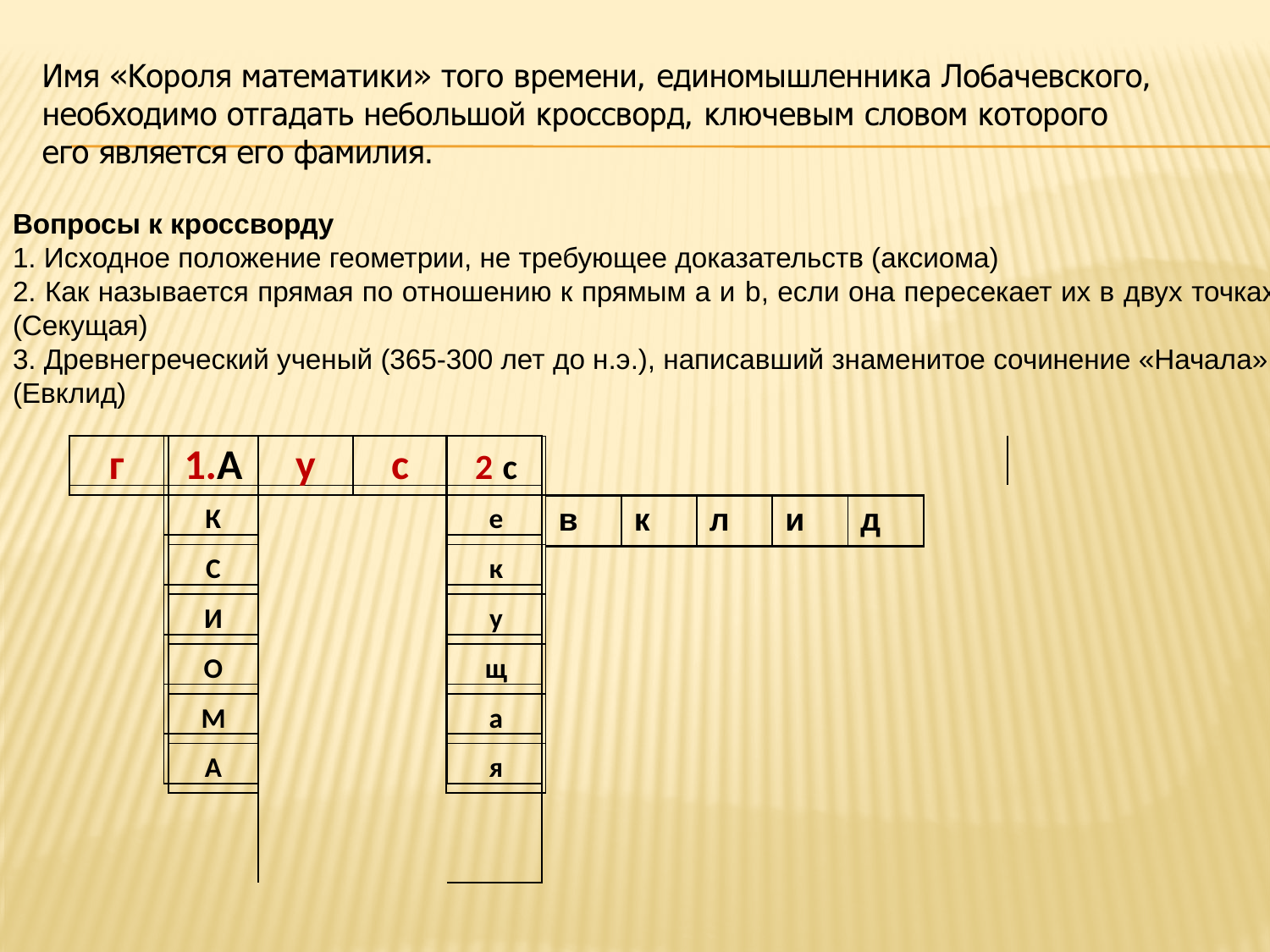

Имя «Короля математики» того времени, единомышленника Лобачевского, необходимо отгадать небольшой кроссворд, ключевым словом которого его является его фамилия.
|  |  |  |  |  |  |  |  |  |
| --- | --- | --- | --- | --- | --- | --- | --- | --- |
|  |  |  |  |  |  |  |  |  |
|  |  |  |  |  |  |  |  |  |
|  |  |  |  |  |  |  |  |  |
|  |  |  |  |  |  |  |  |  |
|  |  |  |  |  |  |  |  |  |
|  |  |  |  |  |  |  |  |  |
|  |  |  |  |  |  |  |  |  |
|  |  |  |  |  |  |  |  |  |
|  |  |  |  |  |  |  |  |  |
|  |  |  |  |  |  |  |  |  |
|  |  |  |  |  |  |  |  |  |
|  |  |  |  |  |  |  |  |  |
|  |  |  |  |  |  |  |  |  |
Вопросы к кроссворду
1. Исходное положение геометрии, не требующее доказательств (аксиома)
2. Как называется прямая по отношению к прямым а и b, если она пересекает их в двух точках (Секущая)
3. Древнегреческий ученый (365-300 лет до н.э.), написавший знаменитое сочинение «Начала».(Евклид)
| г |  | у | с |  |
| --- | --- | --- | --- | --- |
| 1.А |
| --- |
| К |
| С |
| И |
| О |
| М |
| А |
| 2 с |
| --- |
| е |
| к |
| у |
| щ |
| а |
| я |
|  |  |  |  |  |
| --- | --- | --- | --- | --- |
| в | к | л | и | д |
| --- | --- | --- | --- | --- |